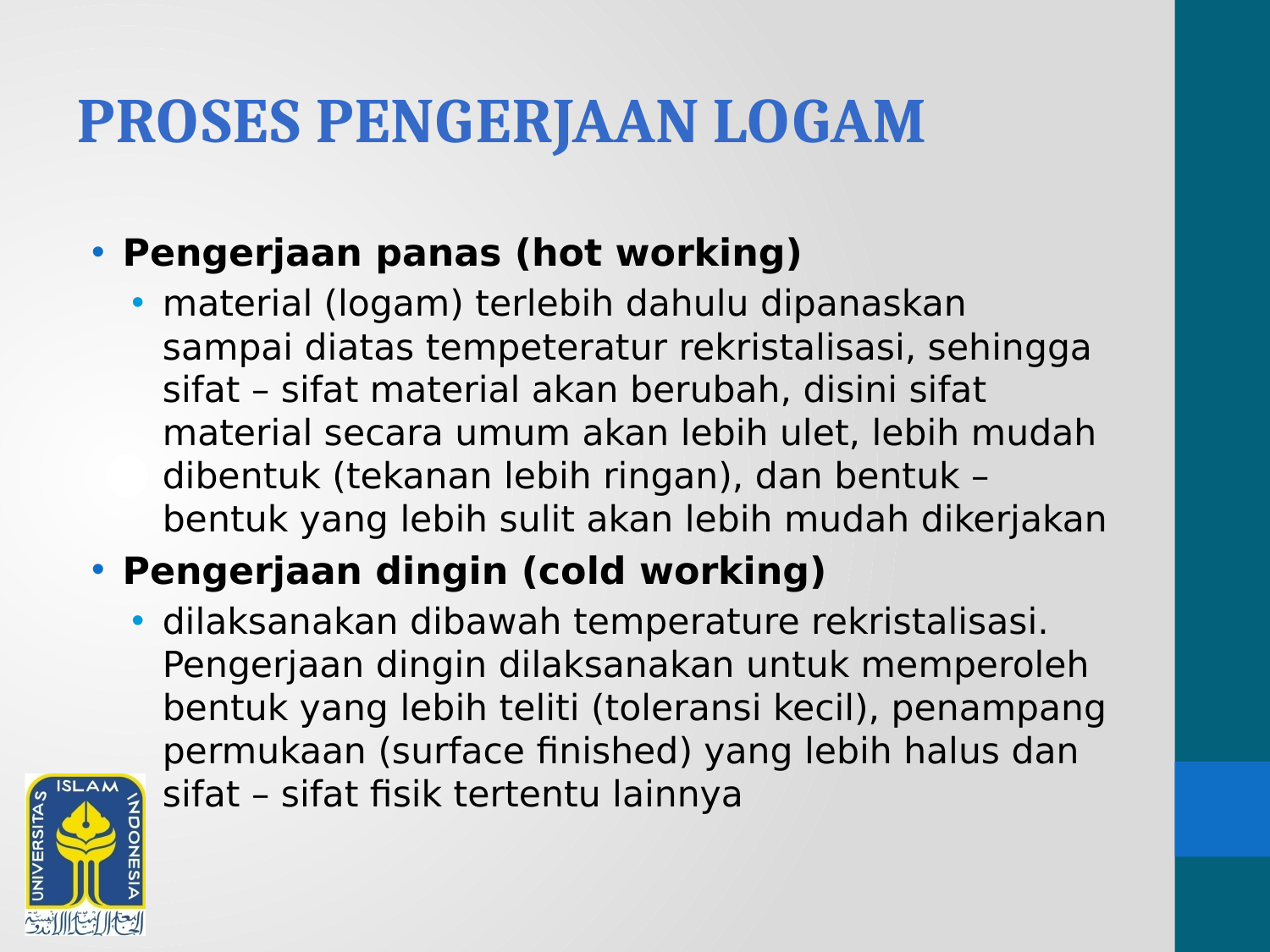

# Proses pengerjaan logam
Pengerjaan panas (hot working)
material (logam) terlebih dahulu dipanaskan sampai diatas tempeteratur rekristalisasi, sehingga sifat – sifat material akan berubah, disini sifat material secara umum akan lebih ulet, lebih mudah dibentuk (tekanan lebih ringan), dan bentuk – bentuk yang lebih sulit akan lebih mudah dikerjakan
Pengerjaan dingin (cold working)
dilaksanakan dibawah temperature rekristalisasi. Pengerjaan dingin dilaksanakan untuk memperoleh bentuk yang lebih teliti (toleransi kecil), penampang permukaan (surface finished) yang lebih halus dan sifat – sifat fisik tertentu lainnya